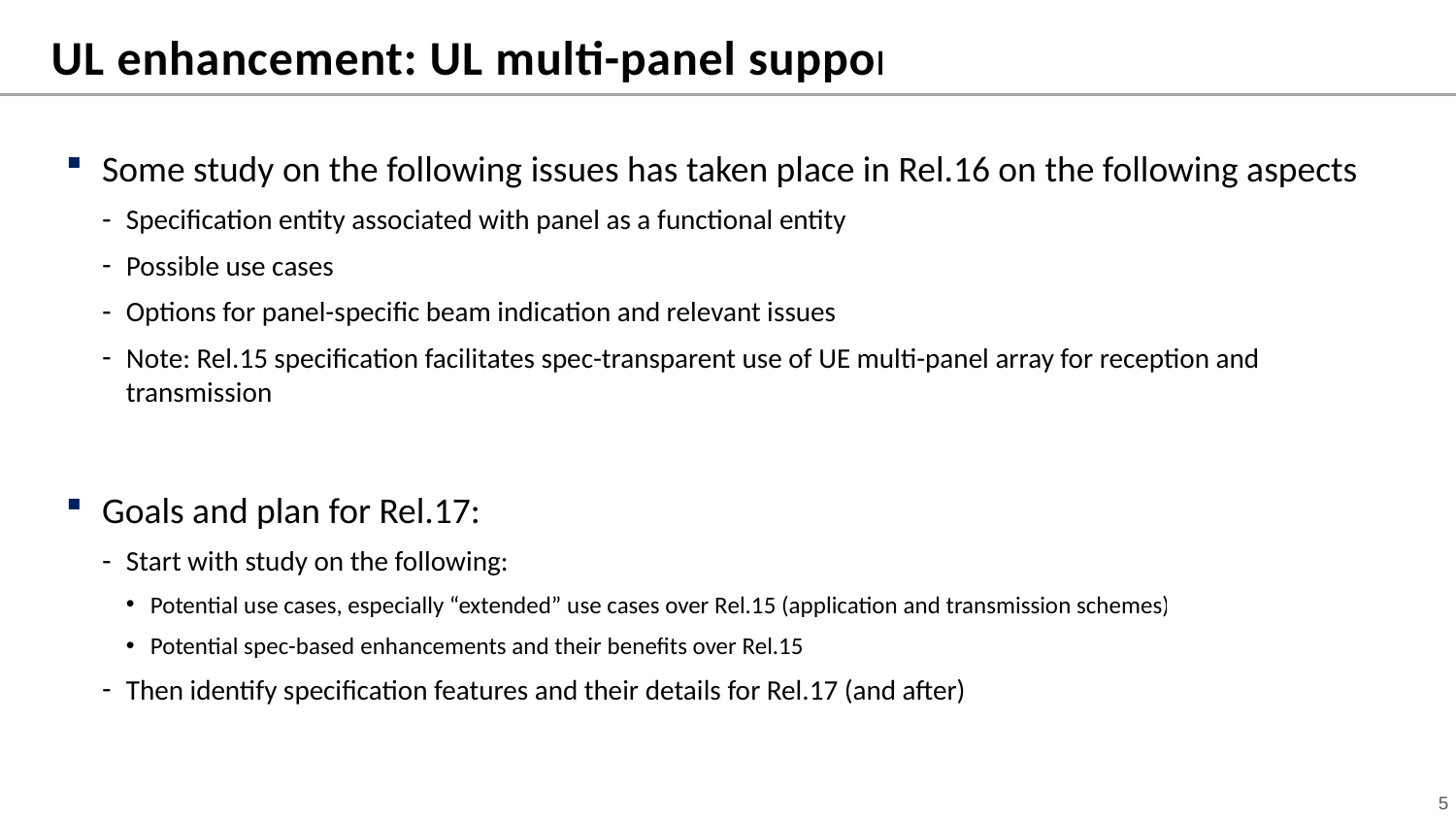

# UL enhancement: UL multi-panel support
Some study on the following issues has taken place in Rel.16 on the following aspects
Specification entity associated with panel as a functional entity
Possible use cases
Options for panel-specific beam indication and relevant issues
Note: Rel.15 specification facilitates spec-transparent use of UE multi-panel array for reception and transmission

Goals and plan for Rel.17:
Start with study on the following:
Potential use cases, especially “extended” use cases over Rel.15 (application and transmission schemes)
Potential spec-based enhancements and their benefits over Rel.15
Then identify specification features and their details for Rel.17 (and after)